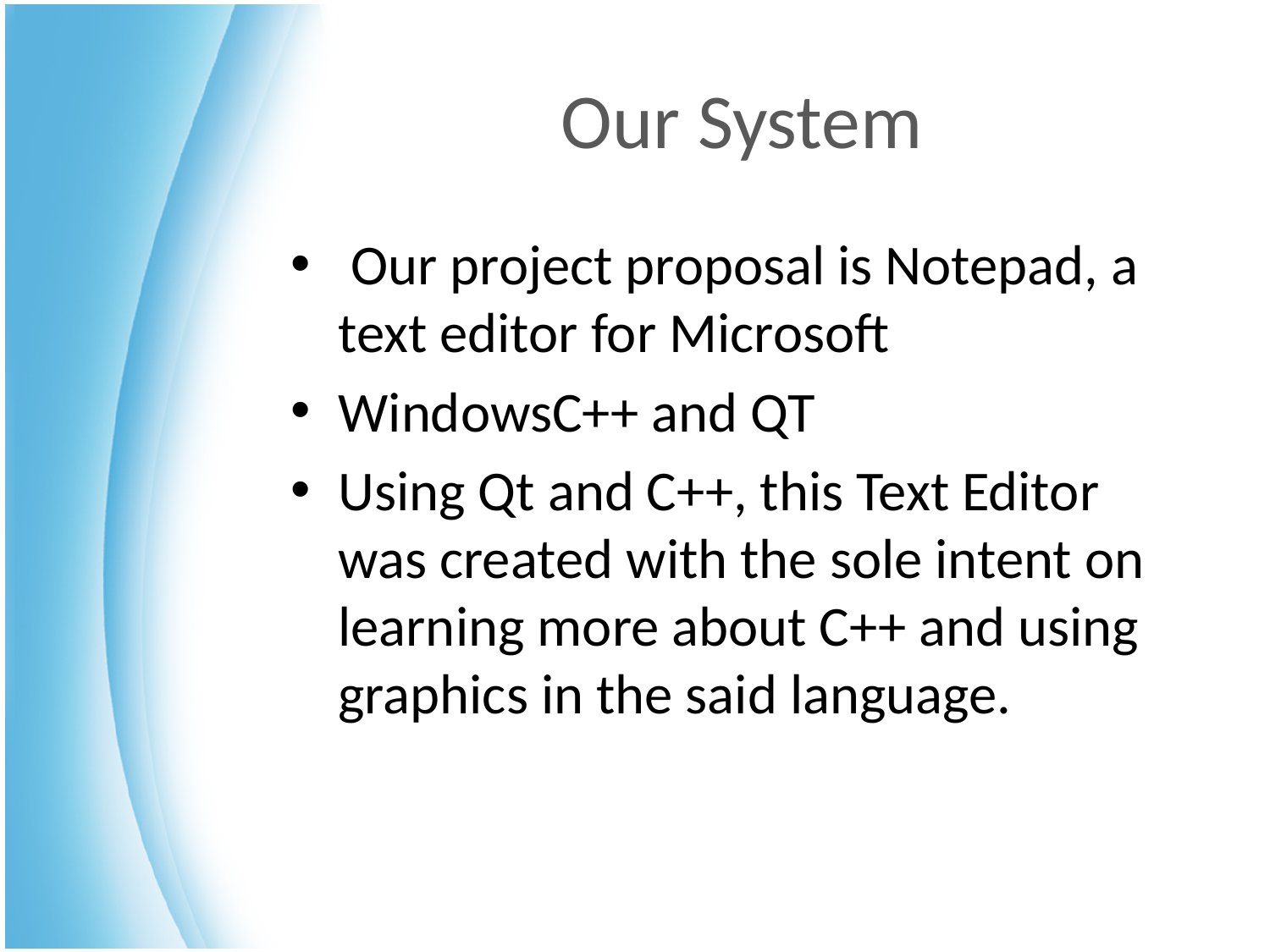

# Our System
 Our project proposal is Notepad, a text editor for Microsoft
WindowsC++ and QT
Using Qt and C++, this Text Editor was created with the sole intent on learning more about C++ and using graphics in the said language.